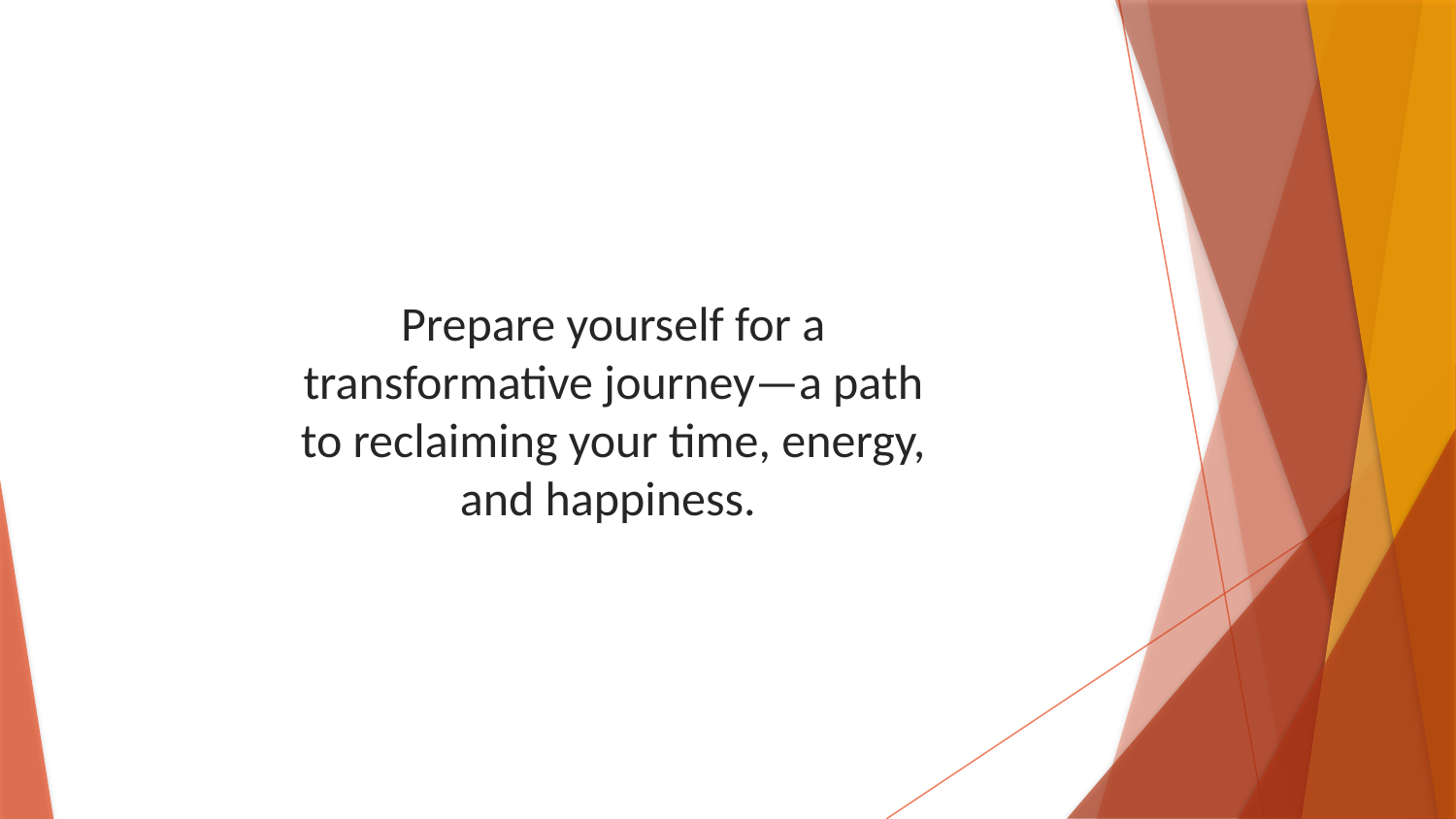

Prepare yourself for a transformative journey—a path to reclaiming your time, energy, and happiness.